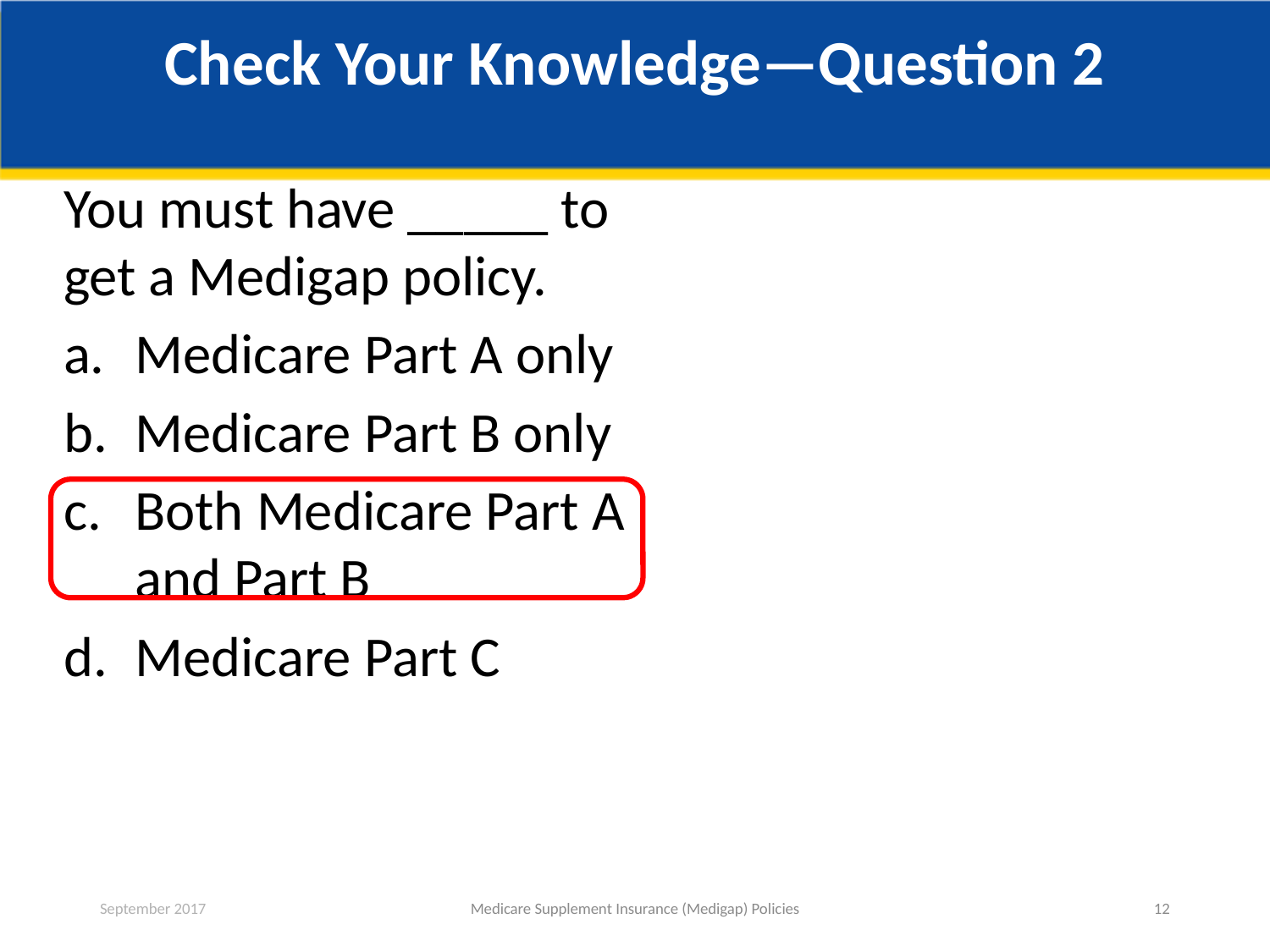

# Check Your Knowledge—Question 2
You must have _____ to get a Medigap policy.
Medicare Part A only
Medicare Part B only
Both Medicare Part A and Part B
Medicare Part C

September 2017
Medicare Supplement Insurance (Medigap) Policies
12